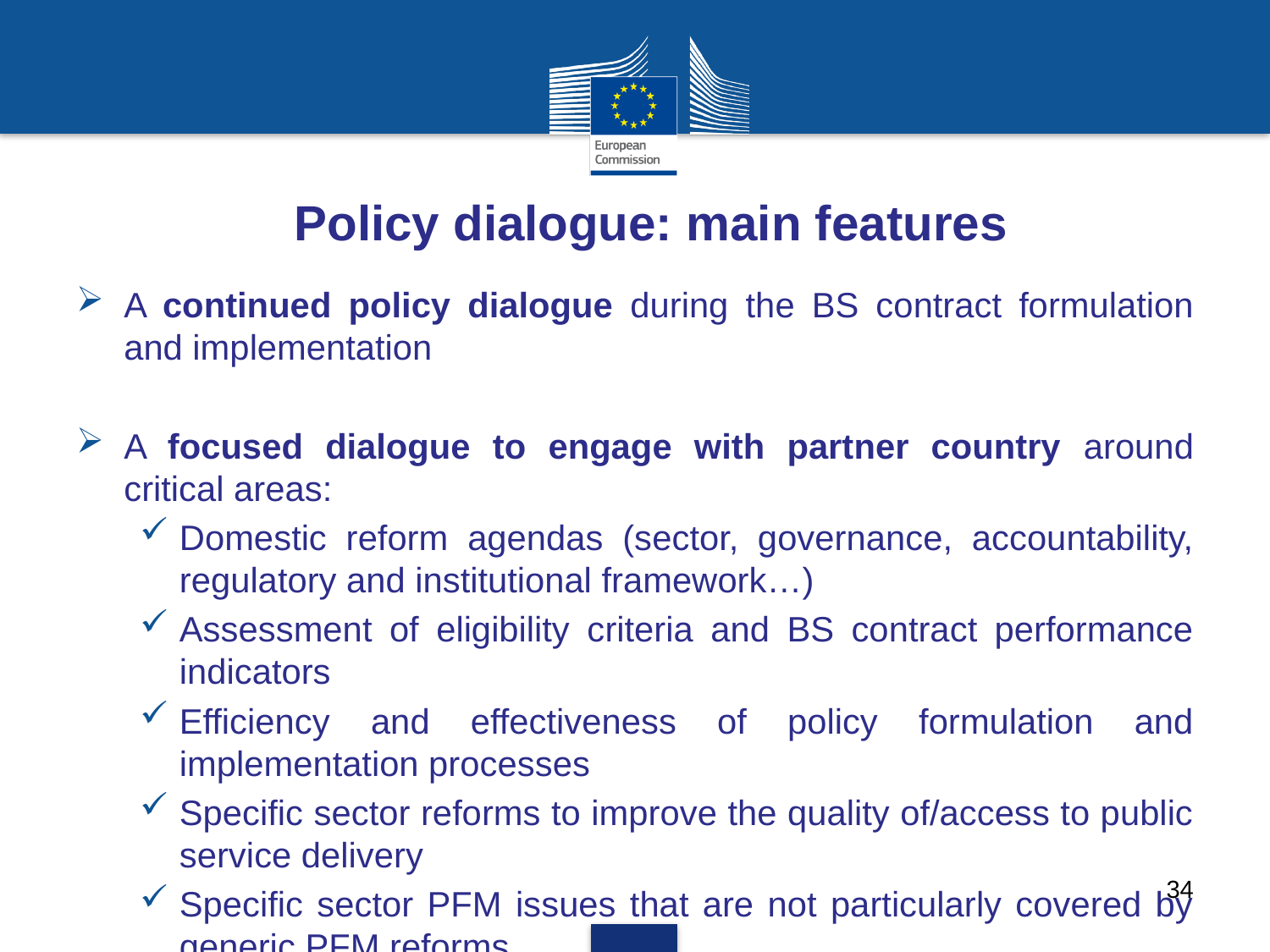

# Policy dialogue: main features
A continued policy dialogue during the BS contract formulation and implementation

A focused dialogue to engage with partner country around critical areas:
Domestic reform agendas (sector, governance, accountability, regulatory and institutional framework…)
Assessment of eligibility criteria and BS contract performance indicators
Efficiency and effectiveness of policy formulation and implementation processes
Specific sector reforms to improve the quality of/access to public service delivery
Specific sector PFM issues that are not particularly covered by generic PFM reforms

34